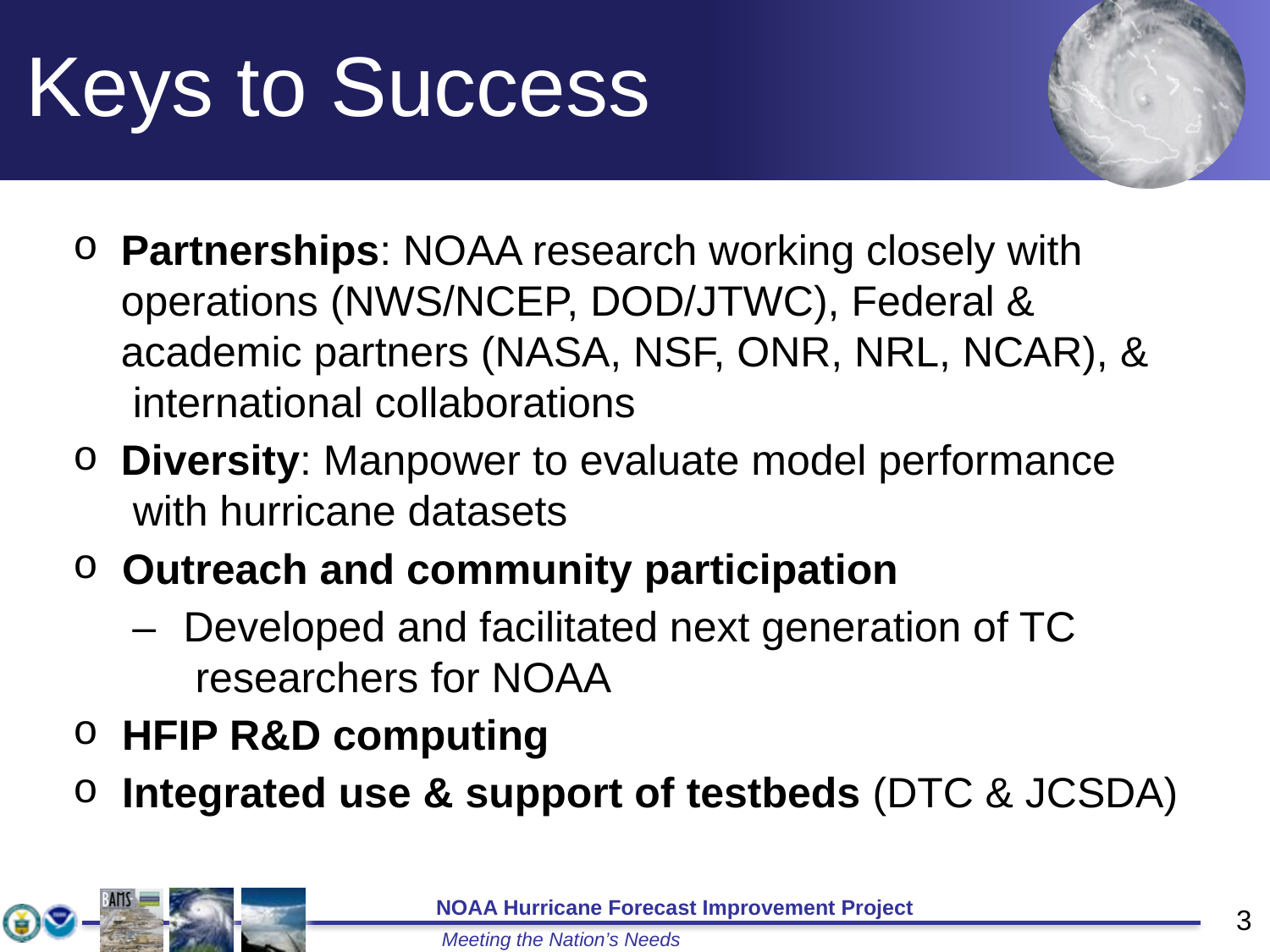

Keys to Success
Partnerships: NOAA research working closely with  operations (NWS/NCEP, DOD/JTWC), Federal &  academic partners (NASA, NSF, ONR, NRL, NCAR), &  international collaborations
Diversity: Manpower to evaluate model performance  with hurricane datasets
Outreach and community participation
–	Developed and facilitated next generation of TC  researchers for NOAA
HFIP R&D computing
Integrated use & support of testbeds (DTC & JCSDA)